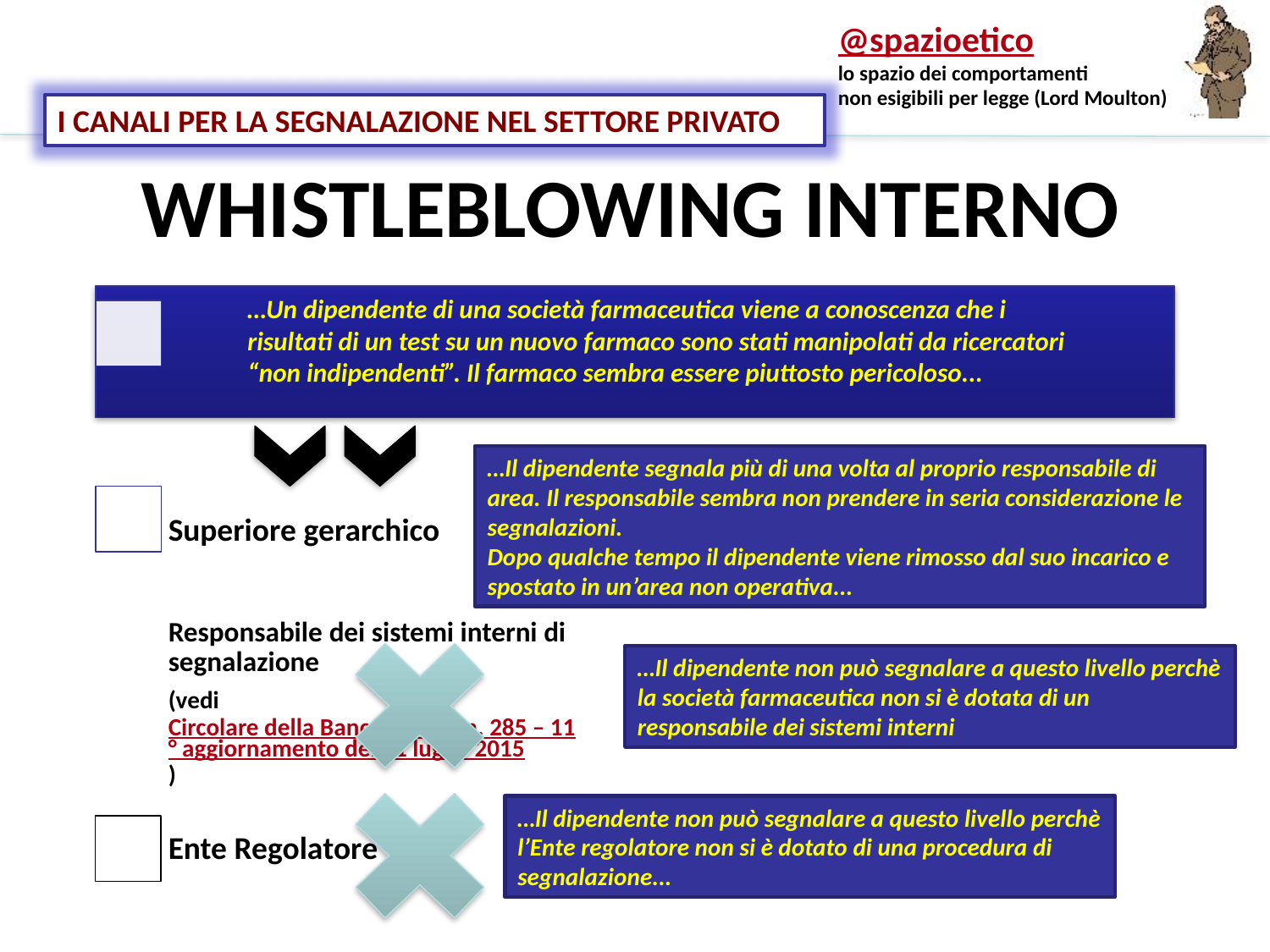

I CANALI PER LA SEGNALAZIONE NEL SETTORE PRIVATO
WHISTLEBLOWING INTERNO
Superiore gerarchico
Responsabile dei sistemi interni di segnalazione
(vedi Circolare della Banca d’Italia n. 285 – 11° aggiornamento del 21 luglio 2015)
Ente Regolatore
…Un dipendente di una società farmaceutica viene a conoscenza che i risultati di un test su un nuovo farmaco sono stati manipolati da ricercatori “non indipendenti”. Il farmaco sembra essere piuttosto pericoloso...

…Il dipendente segnala più di una volta al proprio responsabile di area. Il responsabile sembra non prendere in seria considerazione le segnalazioni.
Dopo qualche tempo il dipendente viene rimosso dal suo incarico e spostato in un’area non operativa...

…Il dipendente non può segnalare a questo livello perchè la società farmaceutica non si è dotata di un responsabile dei sistemi interni

…Il dipendente non può segnalare a questo livello perchè l’Ente regolatore non si è dotato di una procedura di segnalazione...